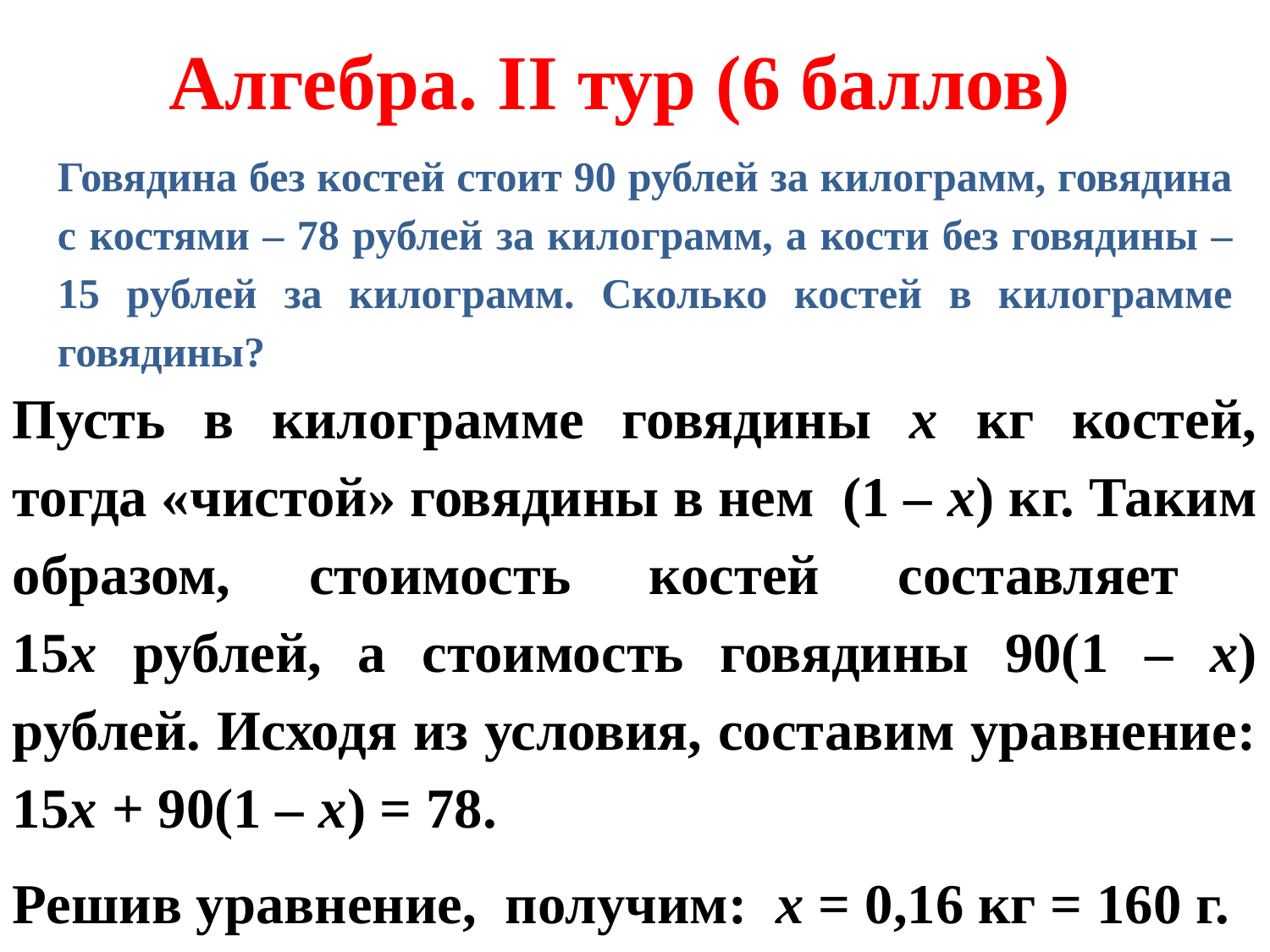

Алгебра. II тур (6 баллов)

Говядина без костей стоит 90 рублей за килограмм, говядина с костями – 78 рублей за килограмм, а кости без говядины – 15 рублей за килограмм. Сколько костей в килограмме говядины?
Пусть в килограмме говядины x кг костей, тогда «чистой» говядины в нем  (1 – x) кг. Таким образом, стоимость костей составляет
15x рублей, а стоимость говядины 90(1 – x) рублей. Исходя из условия, составим уравнение: 15x + 90(1 – x) = 78.
Решив уравнение,  получим:  x = 0,16 кг = 160 г.